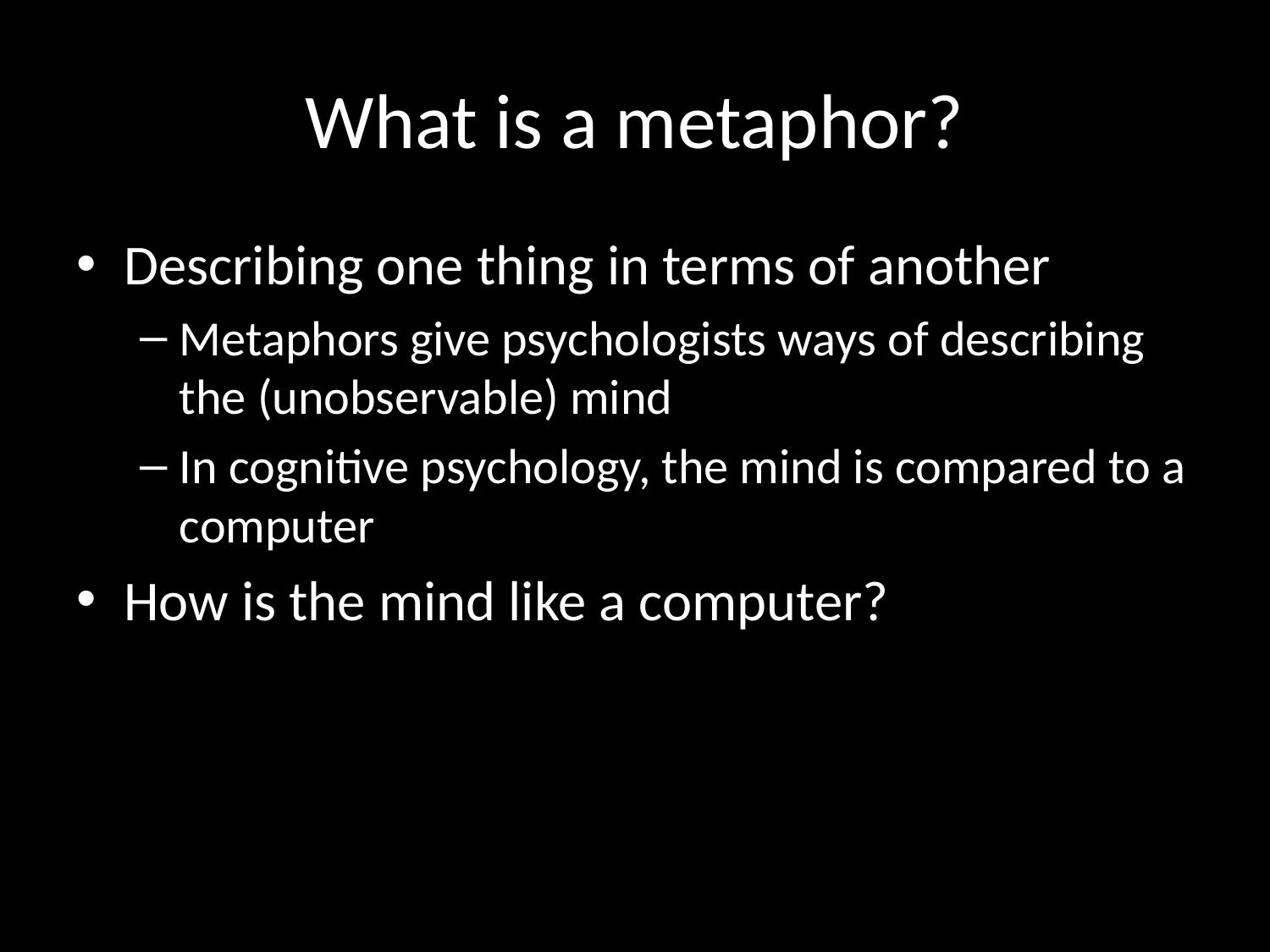

# What is a metaphor?
Describing one thing in terms of another
Metaphors give psychologists ways of describing the (unobservable) mind
In cognitive psychology, the mind is compared to a computer
How is the mind like a computer?